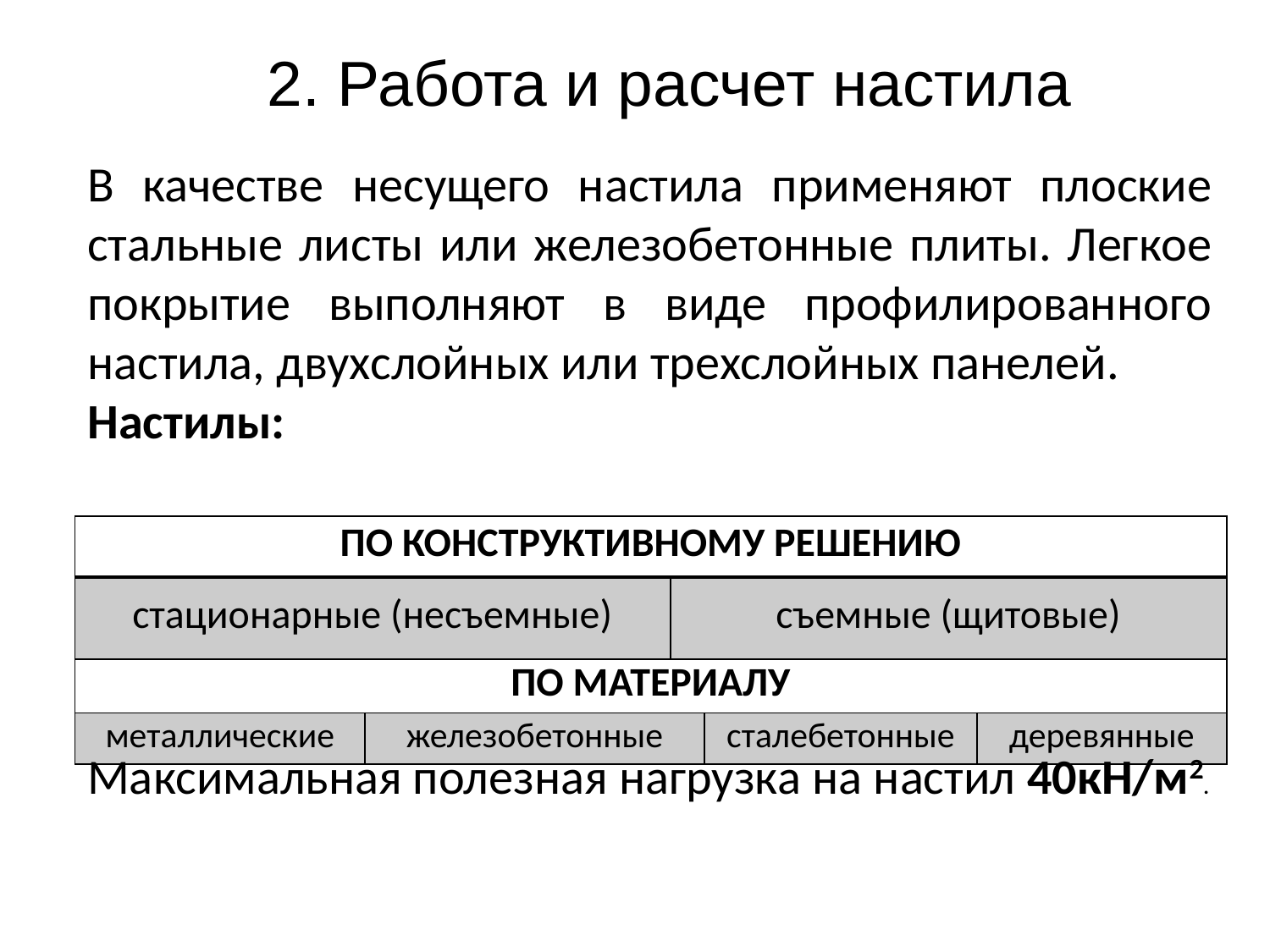

2. Работа и расчет настила
В качестве несущего настила применяют плоские стальные листы или железобетонные плиты. Легкое покрытие выполняют в виде профилированного настила, двухслойных или трехслойных панелей.
Настилы:

Максимальная полезная нагрузка на настил 40кН/м2.

| ПО КОНСТРУКТИВНОМУ РЕШЕНИЮ |  |  |  |  |
| --- | --- | --- | --- | --- |
| стационарные (несъемные) |  | съемные (щитовые) |  |  |
| ПО МАТЕРИАЛУ |  |  |  |  |
| металлические | железобетонные |  | сталебетонные | деревянные |